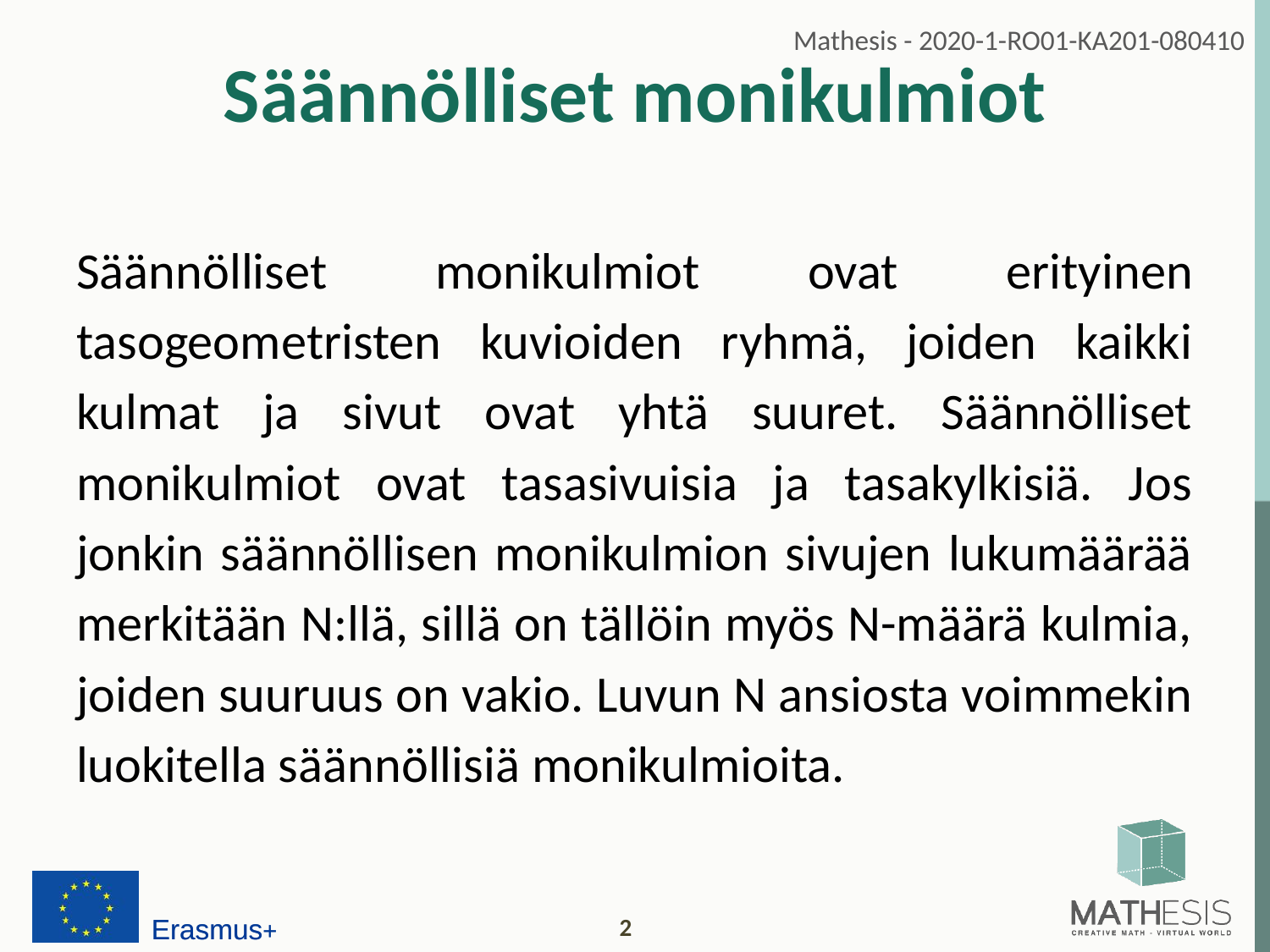

# Säännölliset monikulmiot
Säännölliset monikulmiot ovat erityinen tasogeometristen kuvioiden ryhmä, joiden kaikki kulmat ja sivut ovat yhtä suuret. Säännölliset monikulmiot ovat tasasivuisia ja tasakylkisiä. Jos jonkin säännöllisen monikulmion sivujen lukumäärää merkitään N:llä, sillä on tällöin myös N-määrä kulmia, joiden suuruus on vakio. Luvun N ansiosta voimmekin luokitella säännöllisiä monikulmioita.